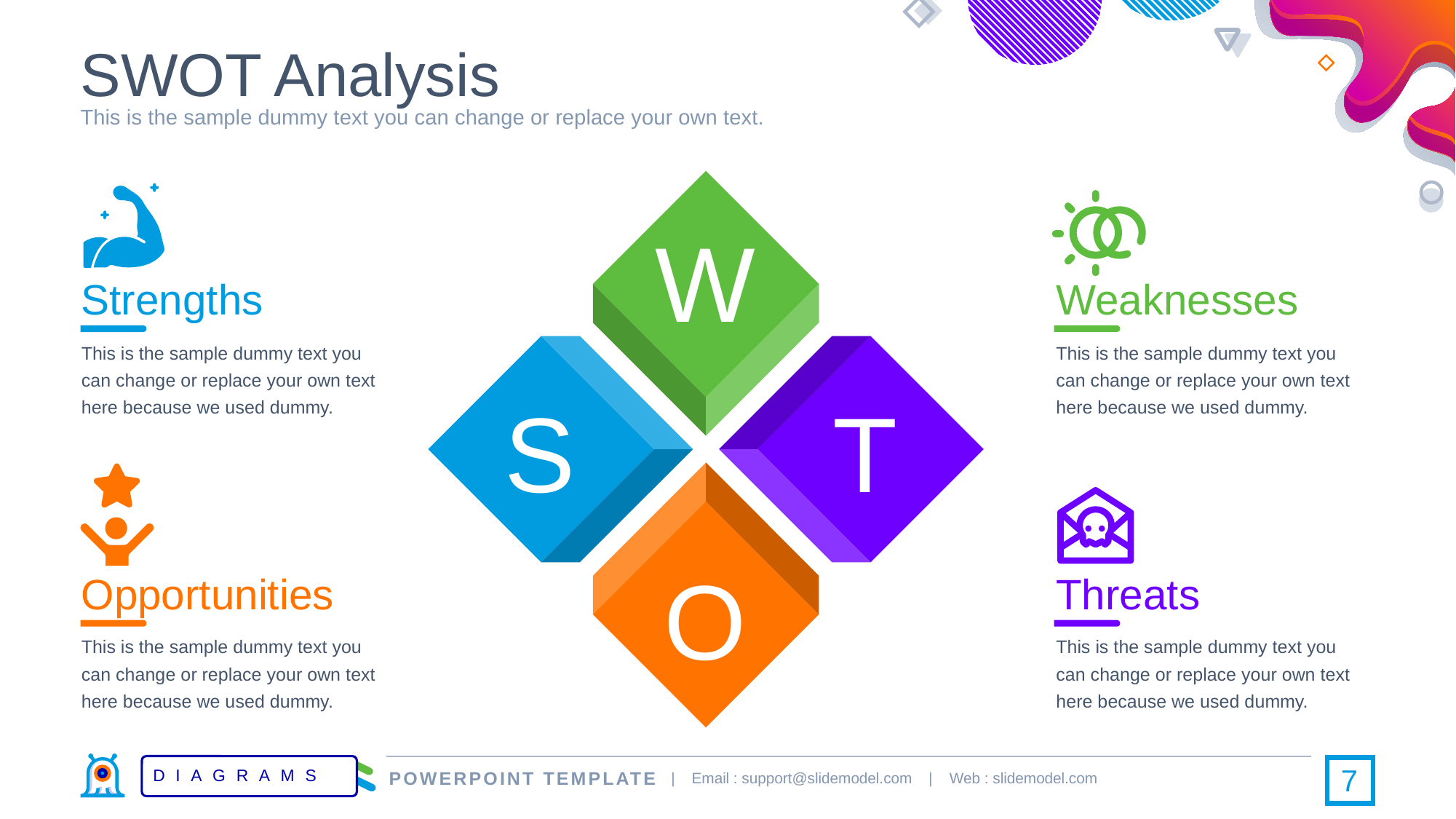

# SWOT Analysis
This is the sample dummy text you can change or replace your own text.

W
Strengths
Weaknesses

This is the sample dummy text you can change or replace your own text here because we used dummy.
This is the sample dummy text you can change or replace your own text here because we used dummy.
S
T

Opportunities
Threats
O

This is the sample dummy text you can change or replace your own text here because we used dummy.
This is the sample dummy text you can change or replace your own text here because we used dummy.
7